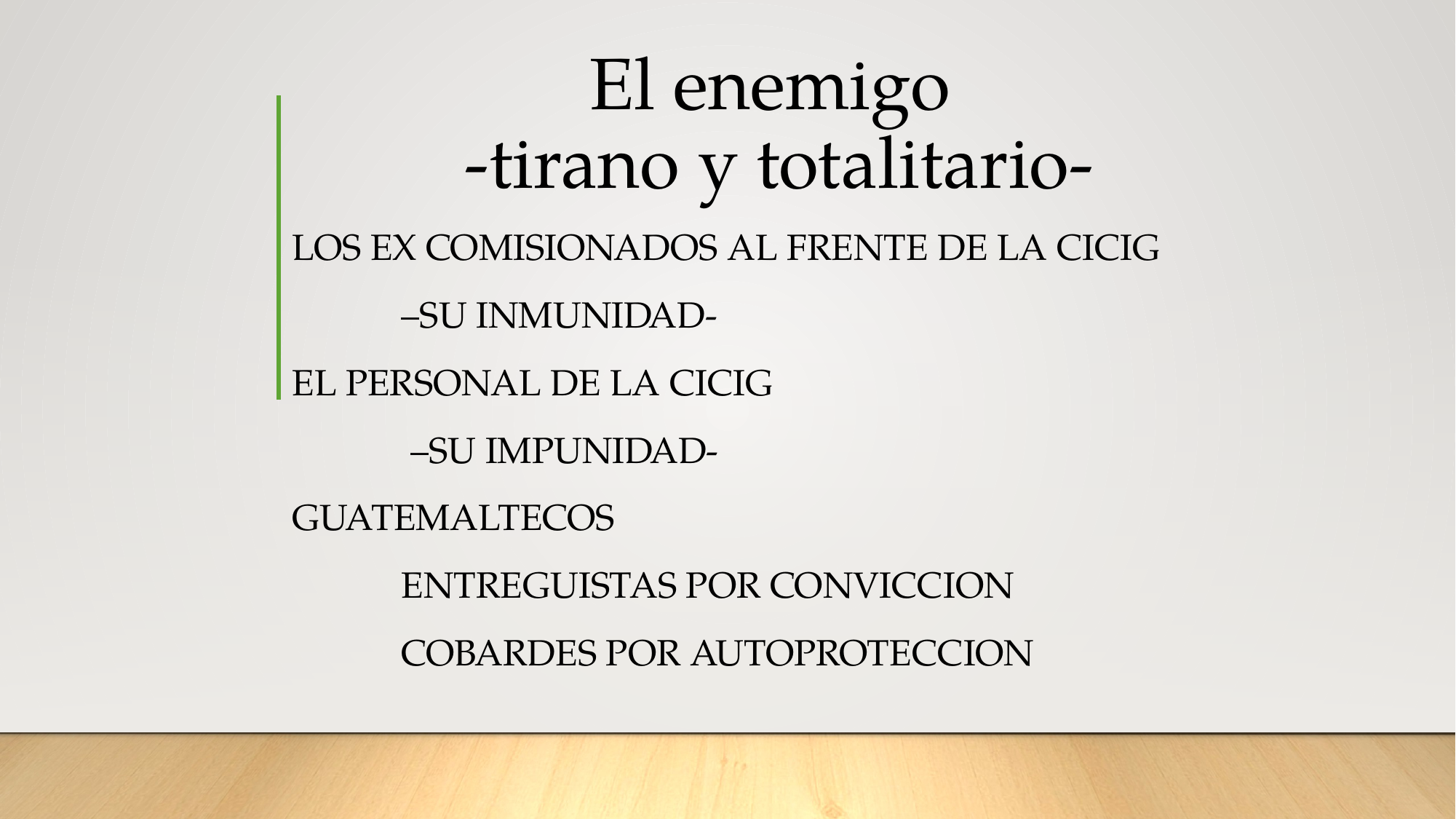

# El enemigo -tirano y totalitario-
LOS EX COMISIONADOS AL FRENTE DE LA CICIG
	–su inmunidad-
EL PERSONAL DE LA CICIG
	 –su impunidad-
GUATEMALTECOS
	ENTREGUISTAS POR CONVICCION
	COBARDES POR AUTOPROTECCION